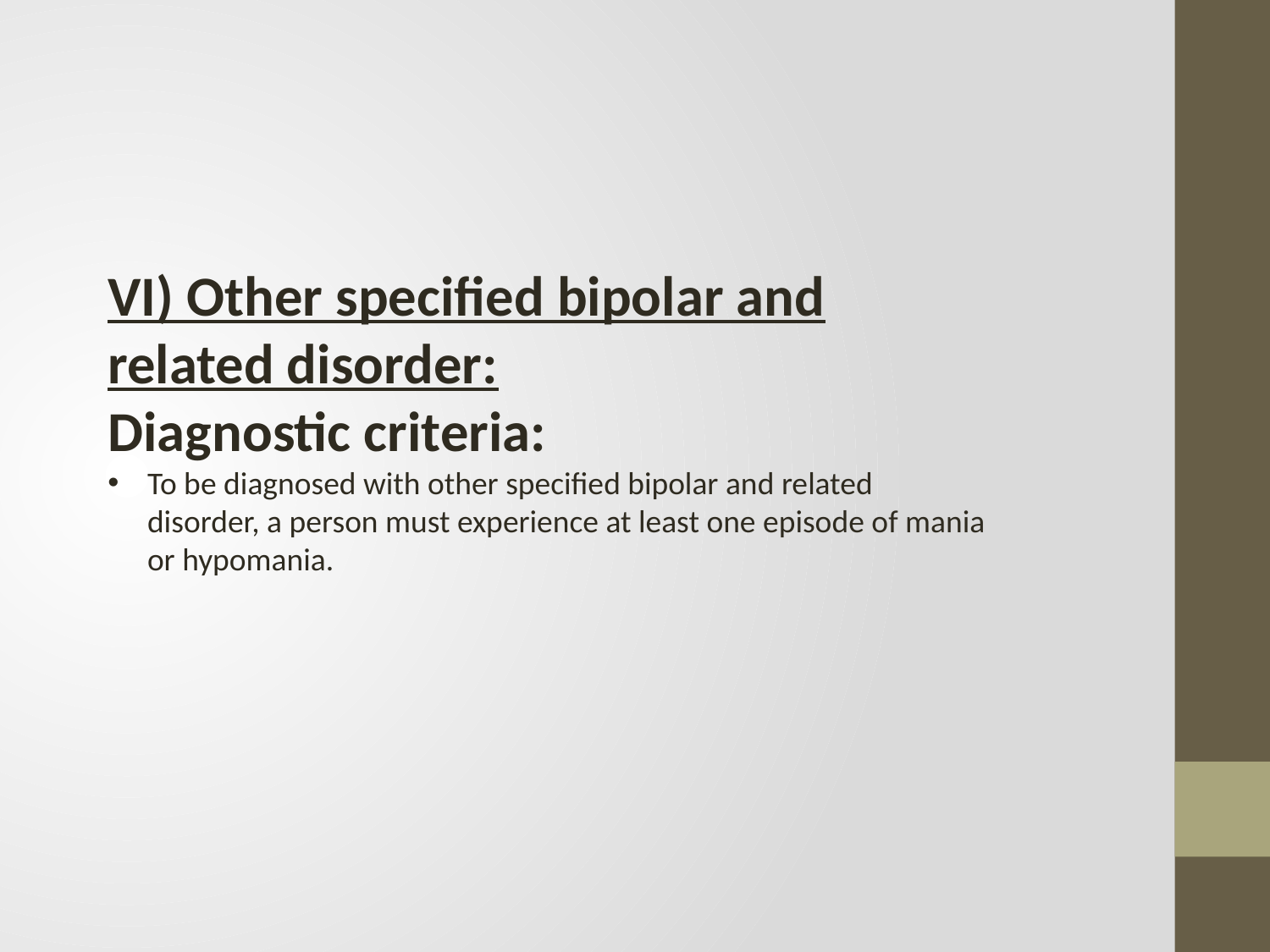

VI) Other specified bipolar and related disorder:
Diagnostic criteria:
To be diagnosed with other specified bipolar and related disorder, a person must experience at least one episode of mania or hypomania.